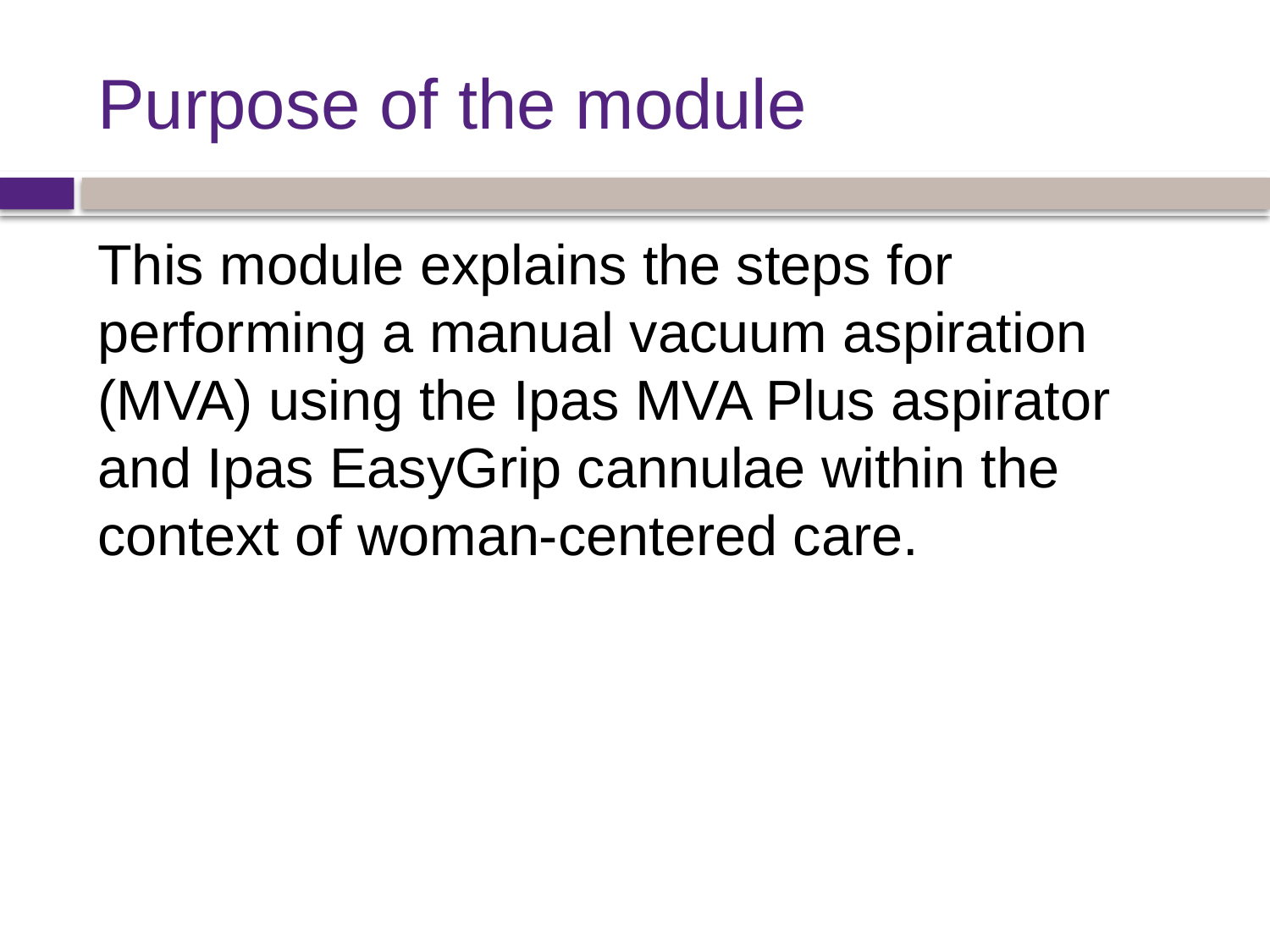

# Purpose of the module
This module explains the steps for performing a manual vacuum aspiration (MVA) using the Ipas MVA Plus aspirator and Ipas EasyGrip cannulae within the context of woman-centered care.